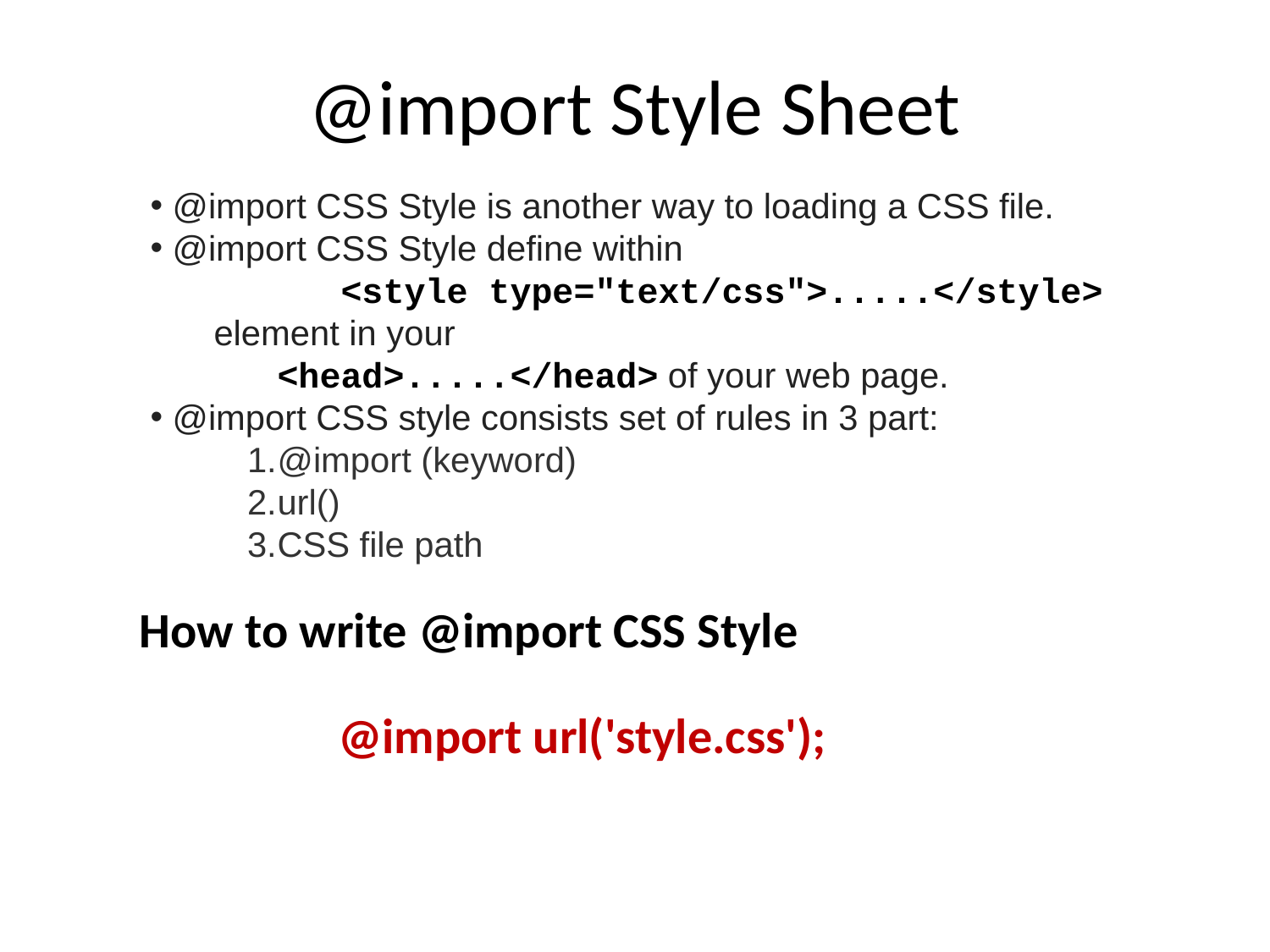

# @import Style Sheet

 @import CSS Style is another way to loading a CSS file.
 @import CSS Style define within
	<style type="text/css">.....</style>
element in your
	<head>.....</head> of your web page.
 @import CSS style consists set of rules in 3 part:
@import (keyword)
url()
CSS file path

How to write @import CSS Style
@import url('style.css');